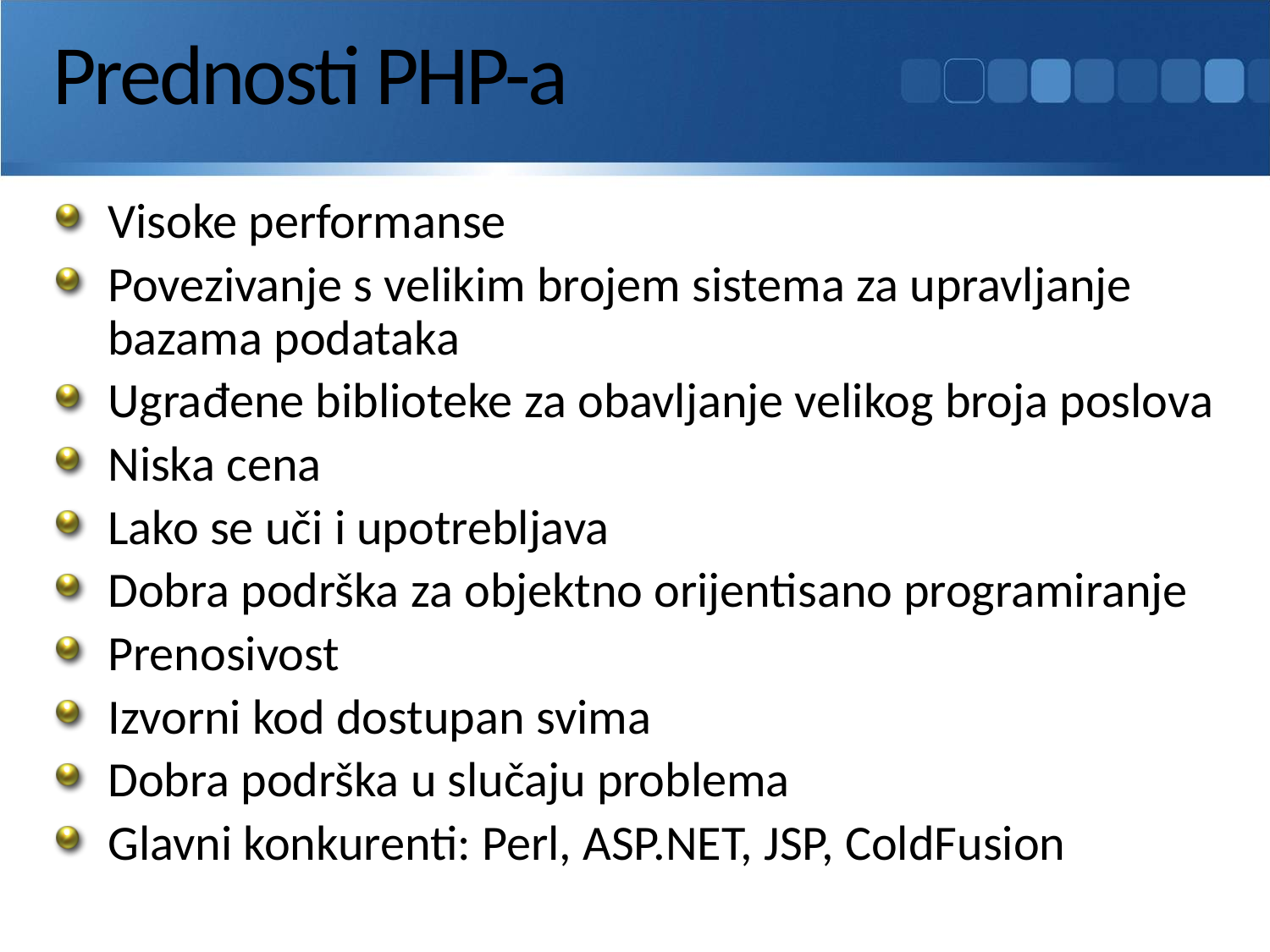

# Prednosti PHP-a
Visoke performanse
Povezivanje s velikim brojem sistema za upravljanje bazama podataka
Ugrađene biblioteke za obavljanje velikog broja poslova
Niska cena
Lako se uči i upotrebljava
Dobra podrška za objektno orijentisano programiranje
Prenosivost
Izvorni kod dostupan svima
Dobra podrška u slučaju problema
Glavni konkurenti: Perl, ASP.NET, JSP, ColdFusion
Uvod u PHP
28